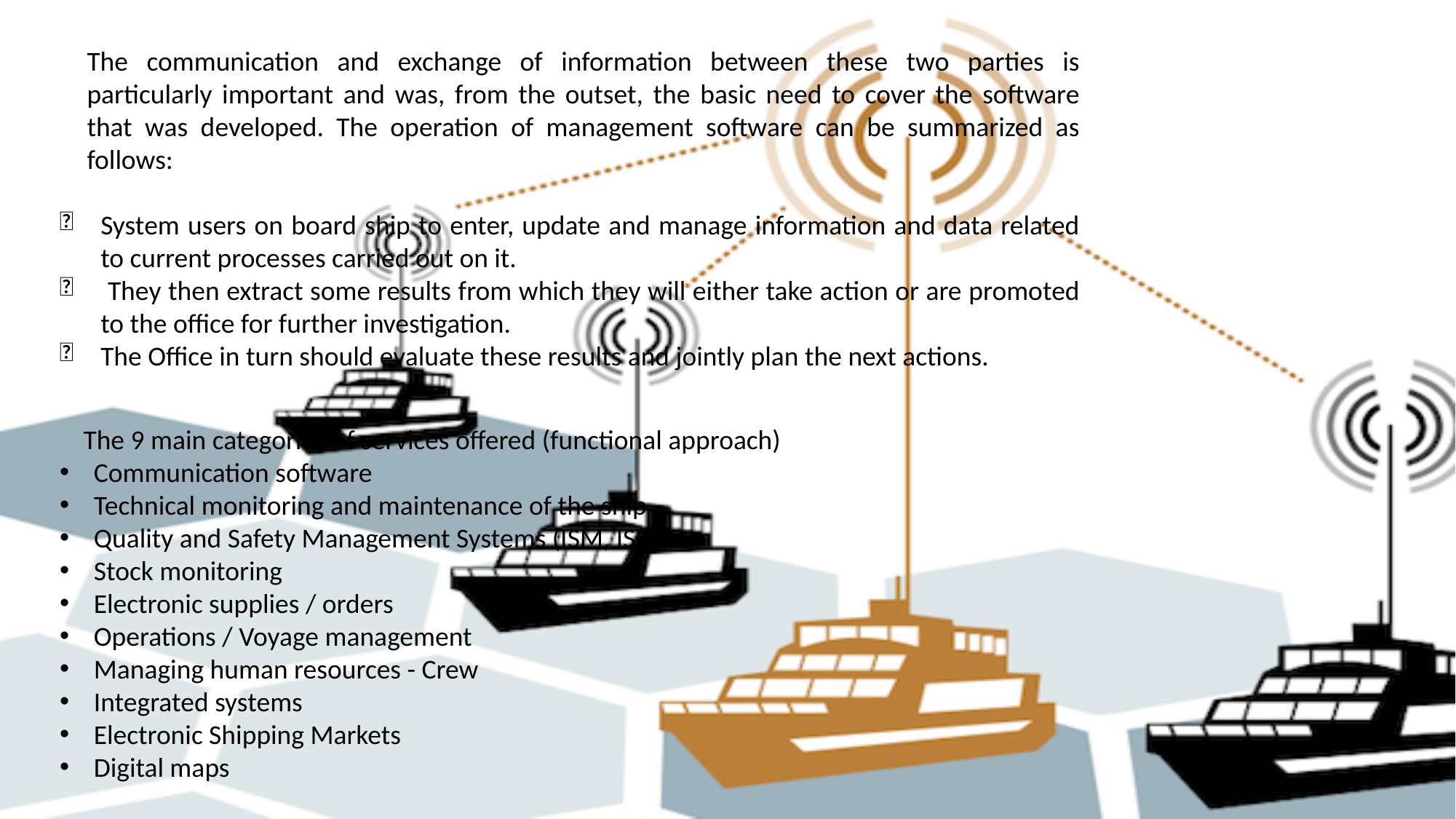

The communication and exchange of information between these two parties is particularly important and was, from the outset, the basic need to cover the software that was developed. The operation of management software can be summarized as follows:

System users on board ship to enter, update and manage information and data related to current processes carried out on it.
 They then extract some results from which they will either take action or are promoted to the office for further investigation.
The Office in turn should evaluate these results and jointly plan the next actions.

     The 9 main categories of services offered (functional approach)
Communication software
Technical monitoring and maintenance of the ship
Quality and Safety Management Systems (ISM, ISPS)
Stock monitoring
Electronic supplies / orders
Operations / Voyage management
Managing human resources - Crew
Integrated systems
Electronic Shipping Markets
Digital maps